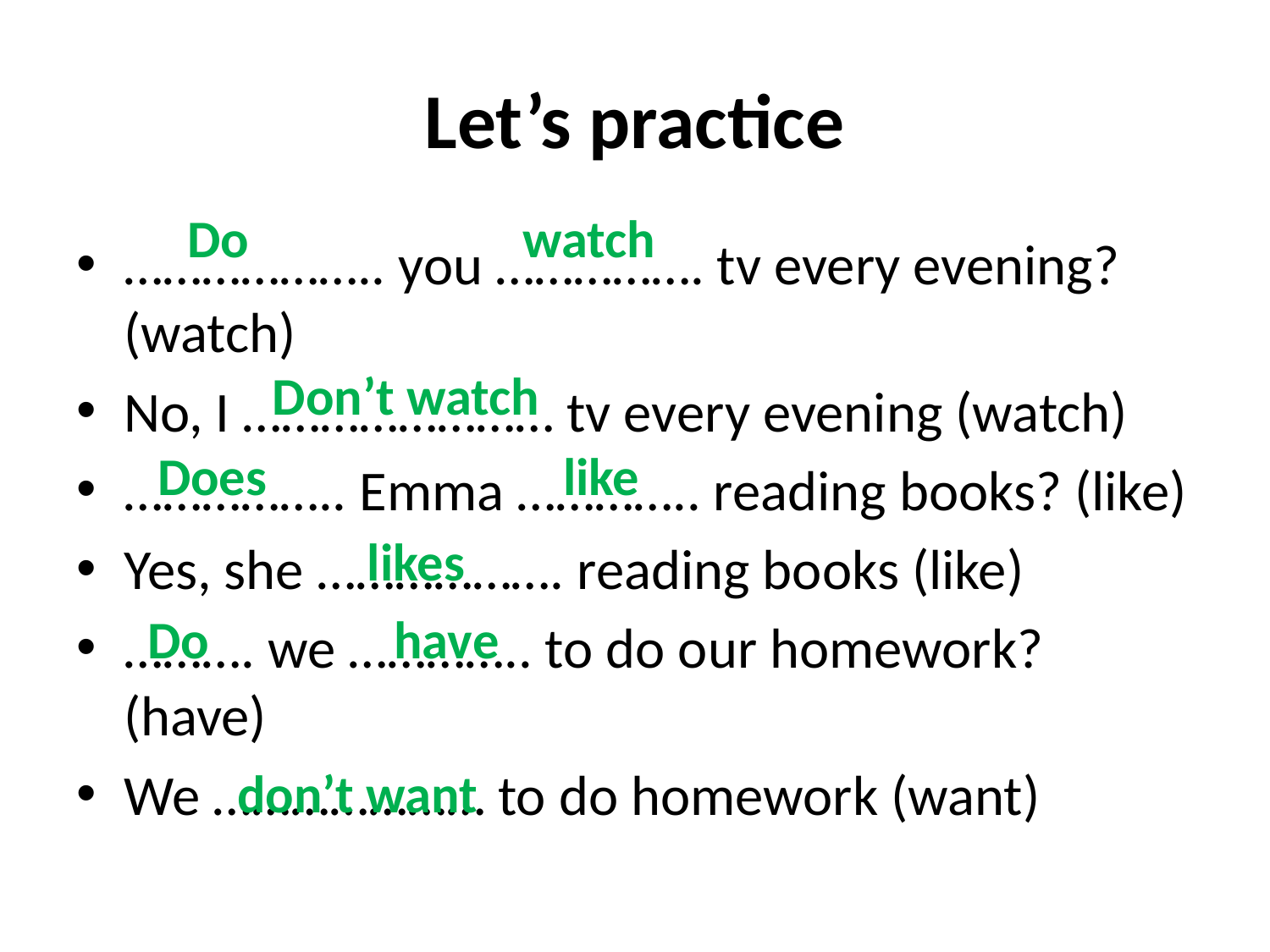

# Let’s practice
Do
watch
……………….. you ……………. tv every evening? (watch)
No, I …………………… tv every evening (watch)
…………….. Emma ………….. reading books? (like)
Yes, she ………………. reading books (like)
………. we ………….. to do our homework? (have)
We ………………… to do homework (want)
Don’t watch
Does
like
likes
Do
have
don’t want